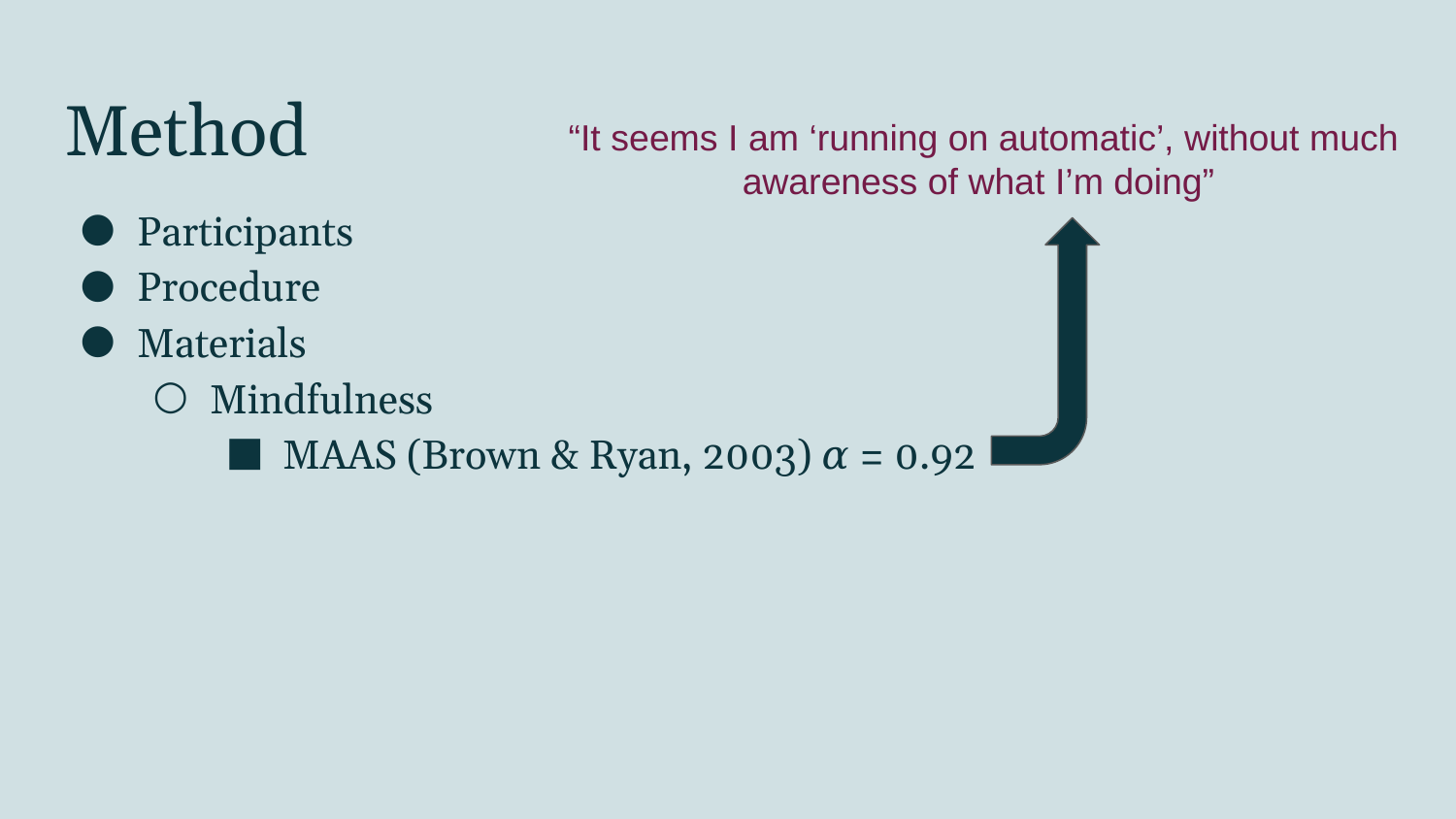

# Method
“It seems I am ‘running on automatic’, without much awareness of what I’m doing”
Participants
Procedure
Materials
Mindfulness
MAAS (Brown & Ryan, 2003) 𝛼 = 0.92